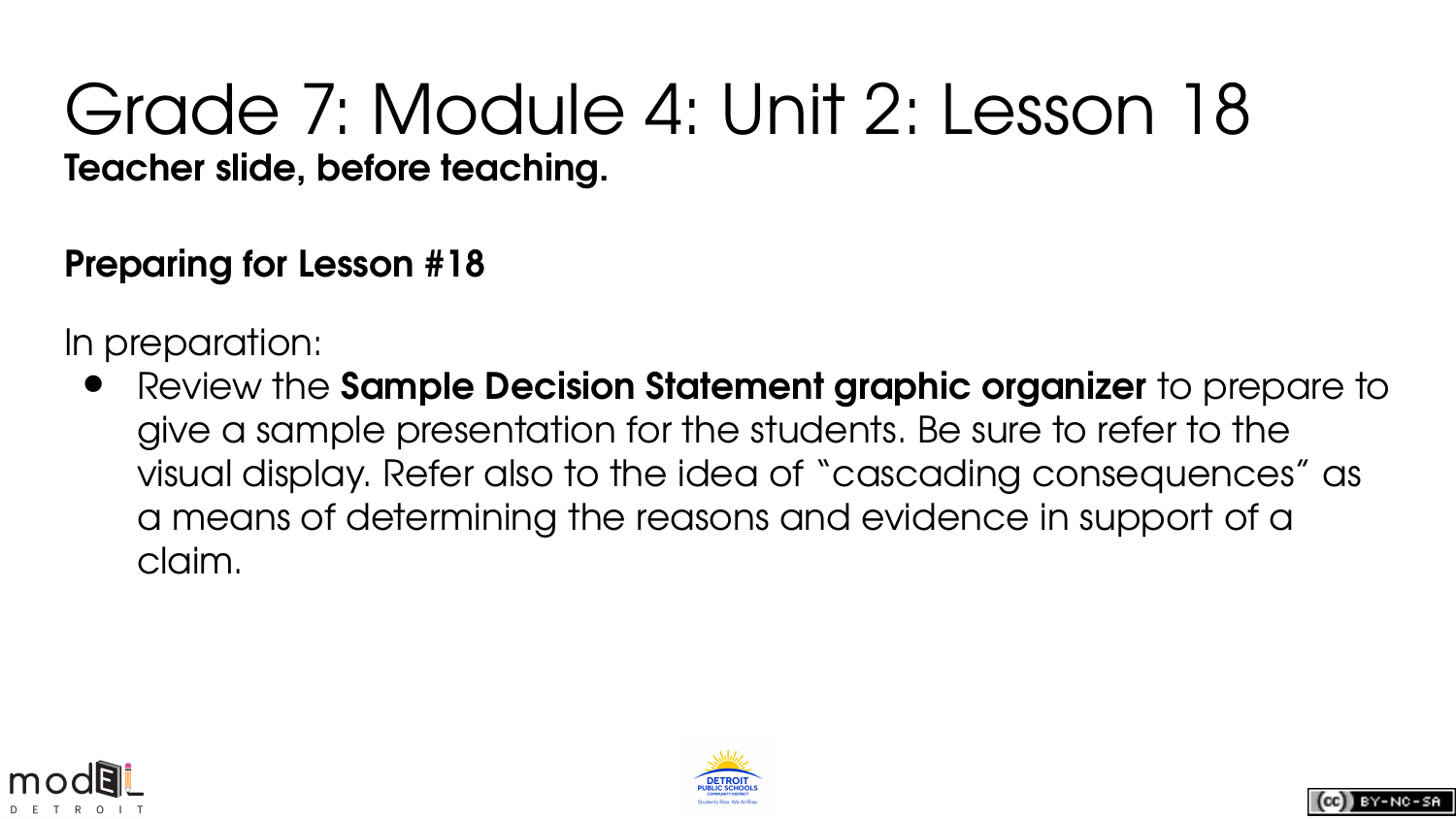

Grade 7: Module 4: Unit 2: Lesson 18
Teacher slide, before teaching.

Preparing for Lesson #18

In preparation:
Review the Sample Decision Statement graphic organizer to prepare to give a sample presentation for the students. Be sure to refer to the visual display. Refer also to the idea of “cascading consequences” as a means of determining the reasons and evidence in support of a claim.